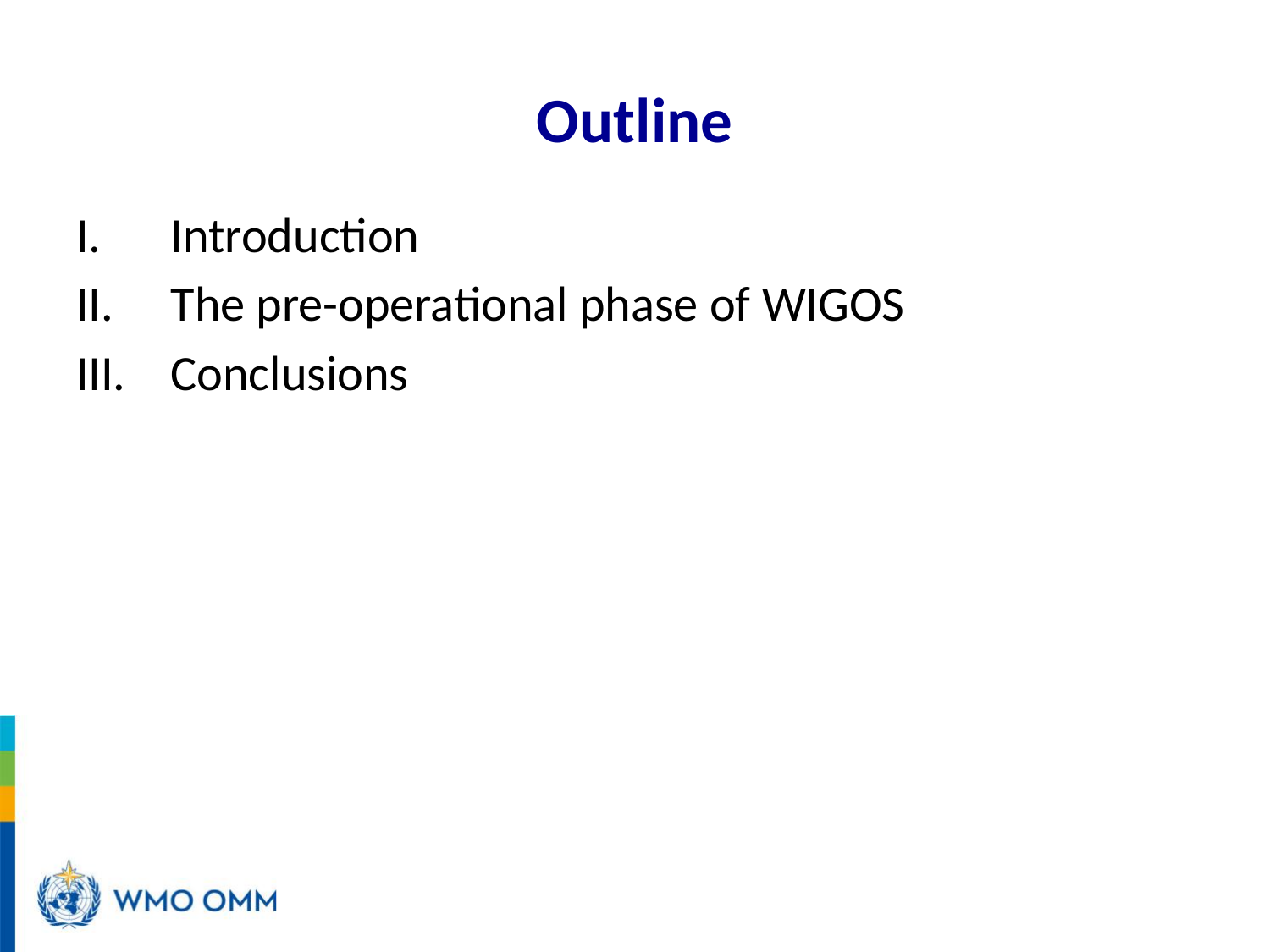

# Outline
Introduction
The pre-operational phase of WIGOS
Conclusions